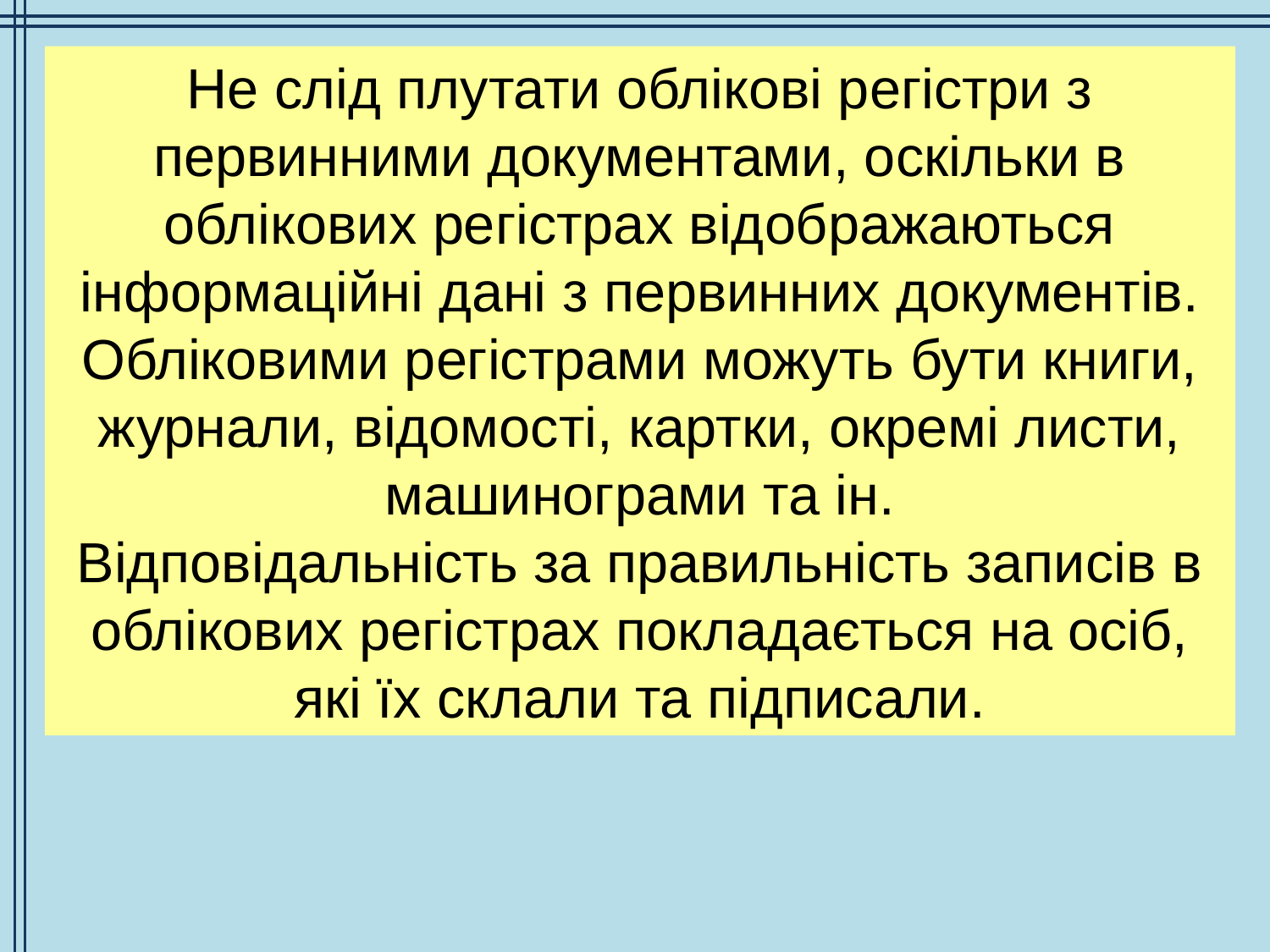

Не слід плутати облікові регістри з первинними документами, оскільки в облікових регістрах відображаються інформаційні дані з первинних документів. Обліковими регістрами можуть бути книги, журнали, відомості, картки, окремі листи, машинограми та ін.
Відповідальність за правильність записів в облікових регістрах покладається на осіб, які їх склали та підписали.